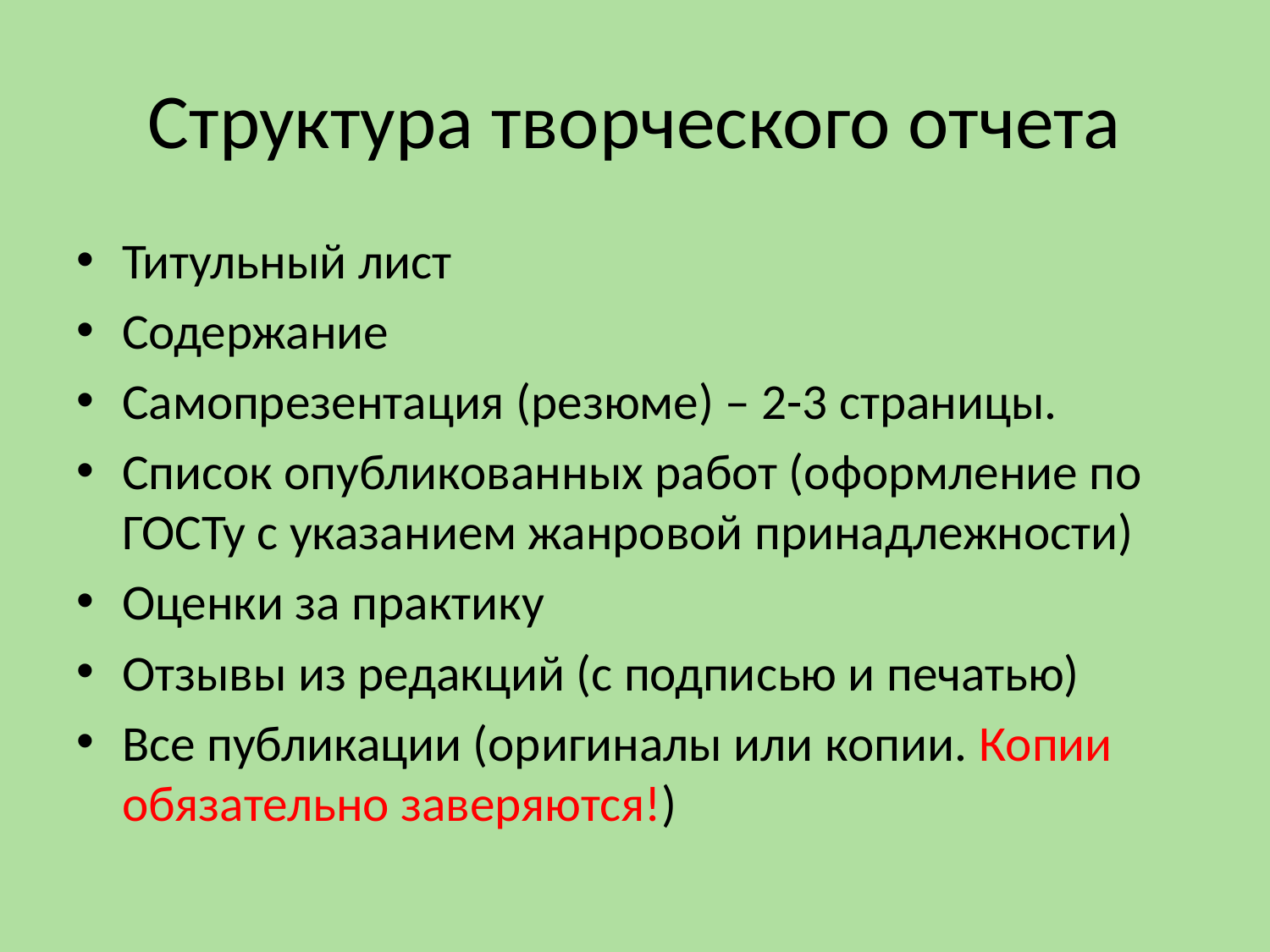

# Структура творческого отчета
Титульный лист
Содержание
Самопрезентация (резюме) – 2-3 страницы.
Список опубликованных работ (оформление по ГОСТу с указанием жанровой принадлежности)
Оценки за практику
Отзывы из редакций (с подписью и печатью)
Все публикации (оригиналы или копии. Копии обязательно заверяются!)